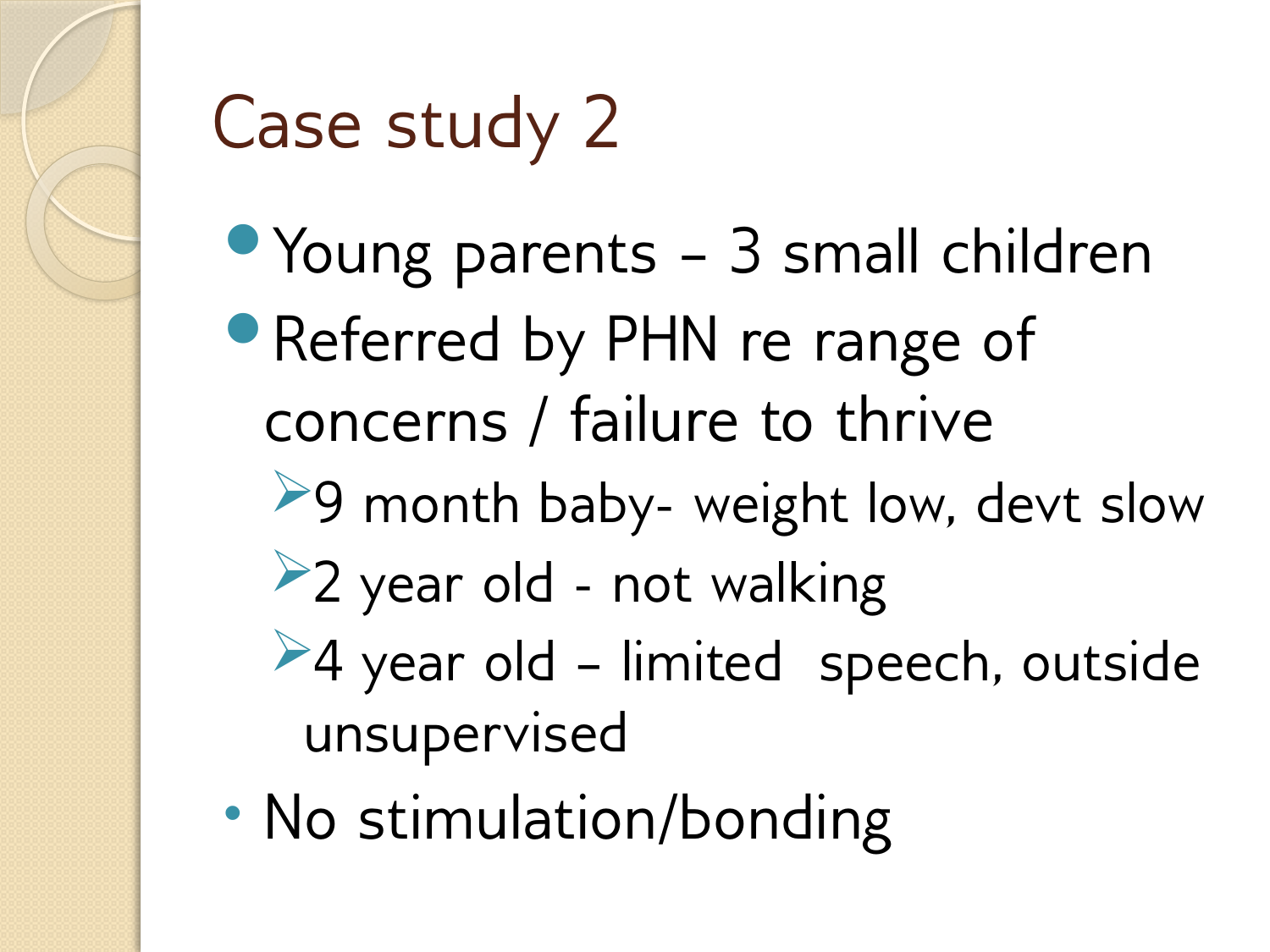

# Case study 2
Young parents – 3 small children
Referred by PHN re range of concerns / failure to thrive
9 month baby- weight low, devt slow
2 year old - not walking
4 year old – limited  speech, outside unsupervised
No stimulation/bonding